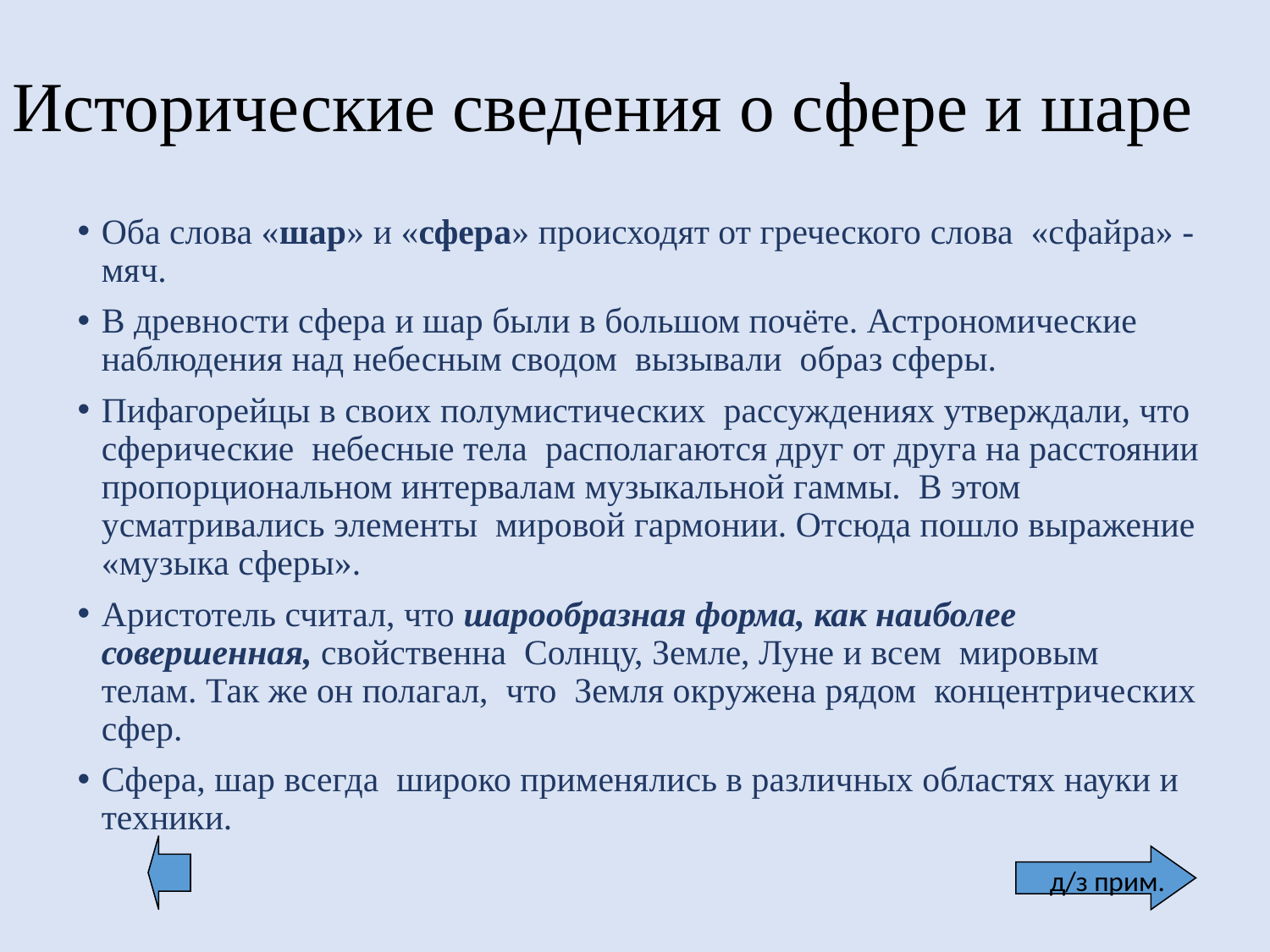

Исторические сведения о сфере и шаре
Оба слова «шар» и «сфера» происходят от греческого слова  «сфайра» - мяч.
В древности сфера и шар были в большом почёте. Астрономические наблюдения над небесным сводом  вызывали  образ сферы.
Пифагорейцы в своих полумистических  рассуждениях утверждали, что сферические  небесные тела  располагаются друг от друга на расстоянии пропорциональном интервалам музыкальной гаммы.  В этом усматривались элементы  мировой гармонии. Отсюда пошло выражение «музыка сферы».
Аристотель считал, что шарообразная форма, как наиболее совершенная, свойственна  Солнцу, Земле, Луне и всем  мировым телам. Так же он полагал,  что  Земля окружена рядом  концентрических сфер.
Сфера, шар всегда  широко применялись в различных областях науки и техники.

д/з прим.